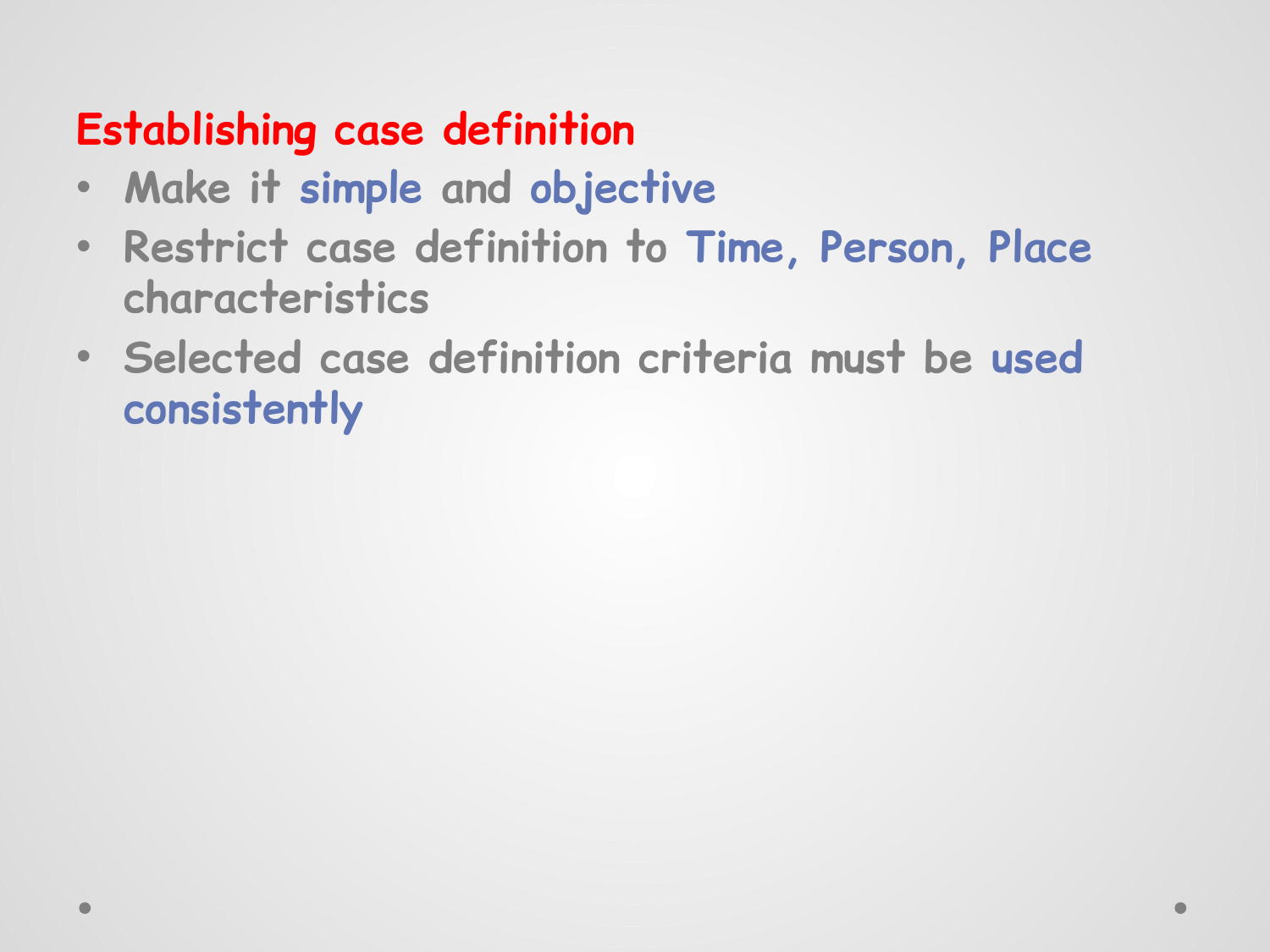

Establishing case definition
Make it simple and objective
Restrict case definition to Time, Person, Place characteristics
Selected case definition criteria must be used consistently